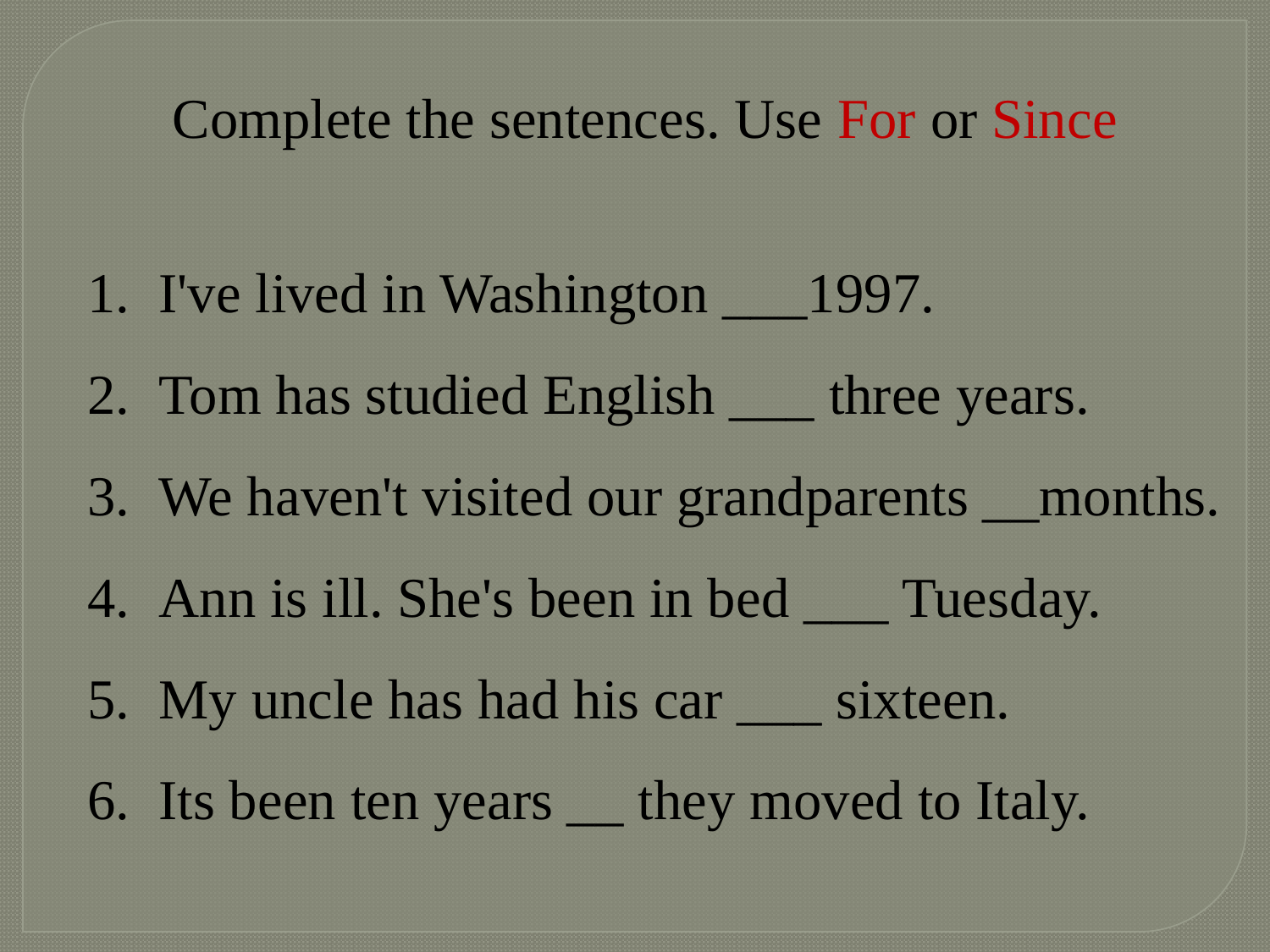

Complete the sentences. Use For or Since
I've lived in Washington ___1997.
Tom has studied English ___ three years.
We haven't visited our grandparents __months.
Ann is ill. She's been in bed ___ Tuesday.
My uncle has had his car ___ sixteen.
Its been ten years __ they moved to Italy.